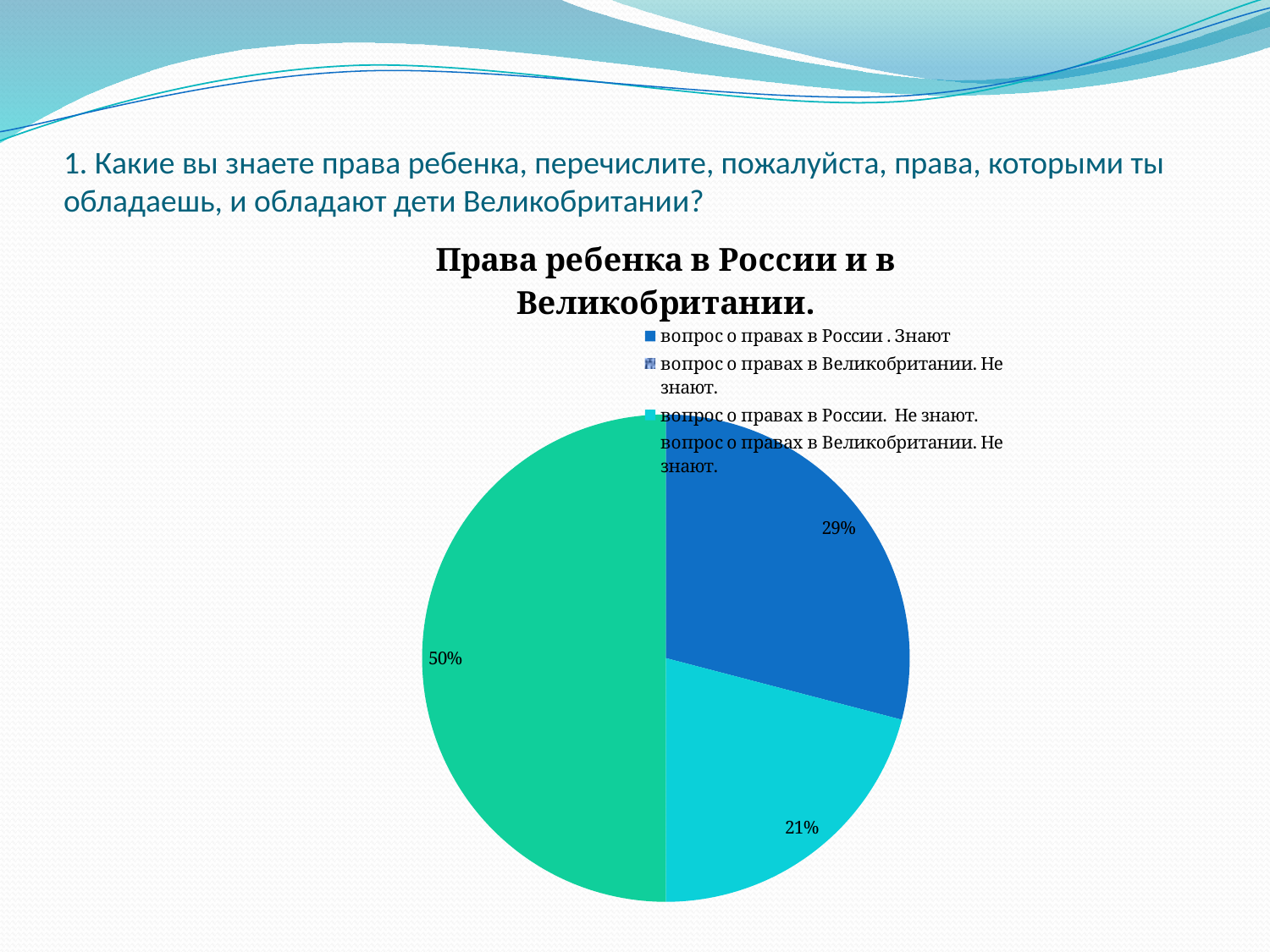

# 1. Какие вы знаете права ребенка, перечислите, пожалуйста, права, которыми ты обладаешь, и обладают дети Великобритании?

### Chart: Права ребенка в России и в Великобритании.

| Category | Колличество учеников |
|---|---|
| вопрос о правах в России . Знают | 25.0 |
| вопрос о правах в Великобритании. Не знают. | 0.0 |
| вопрос о правах в России.  Не знают. | 18.0 |
| вопрос о правах в Великобритании. Не знают. | 43.0 |